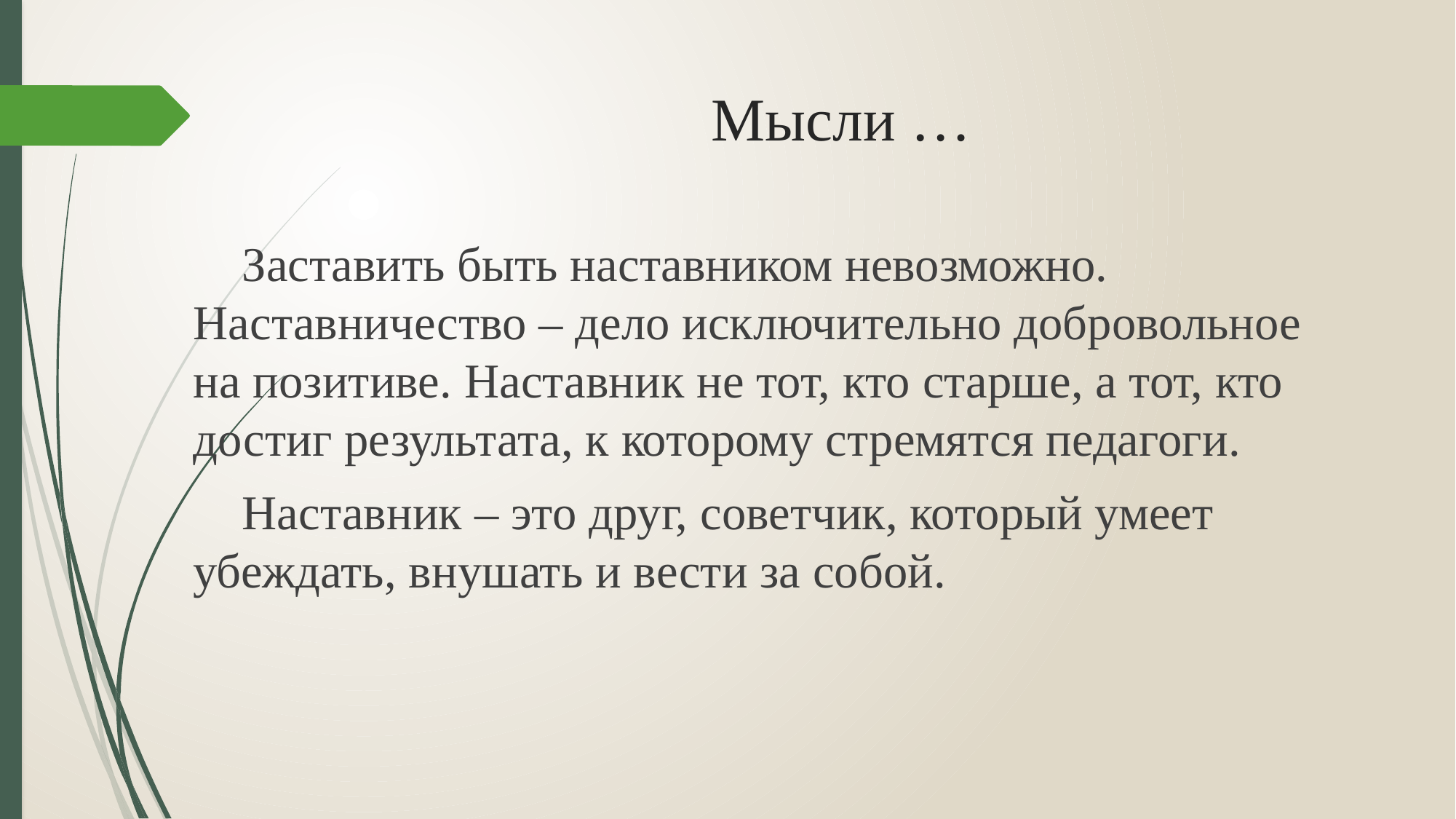

# Мысли …
    Заставить быть наставником невозможно.    Наставничество – дело исключительно добровольное на позитиве. Наставник не тот, кто старше, а тот, кто достиг результата, к которому стремятся педагоги.
    Наставник – это друг, советчик, который умеет убеждать, внушать и вести за собой.